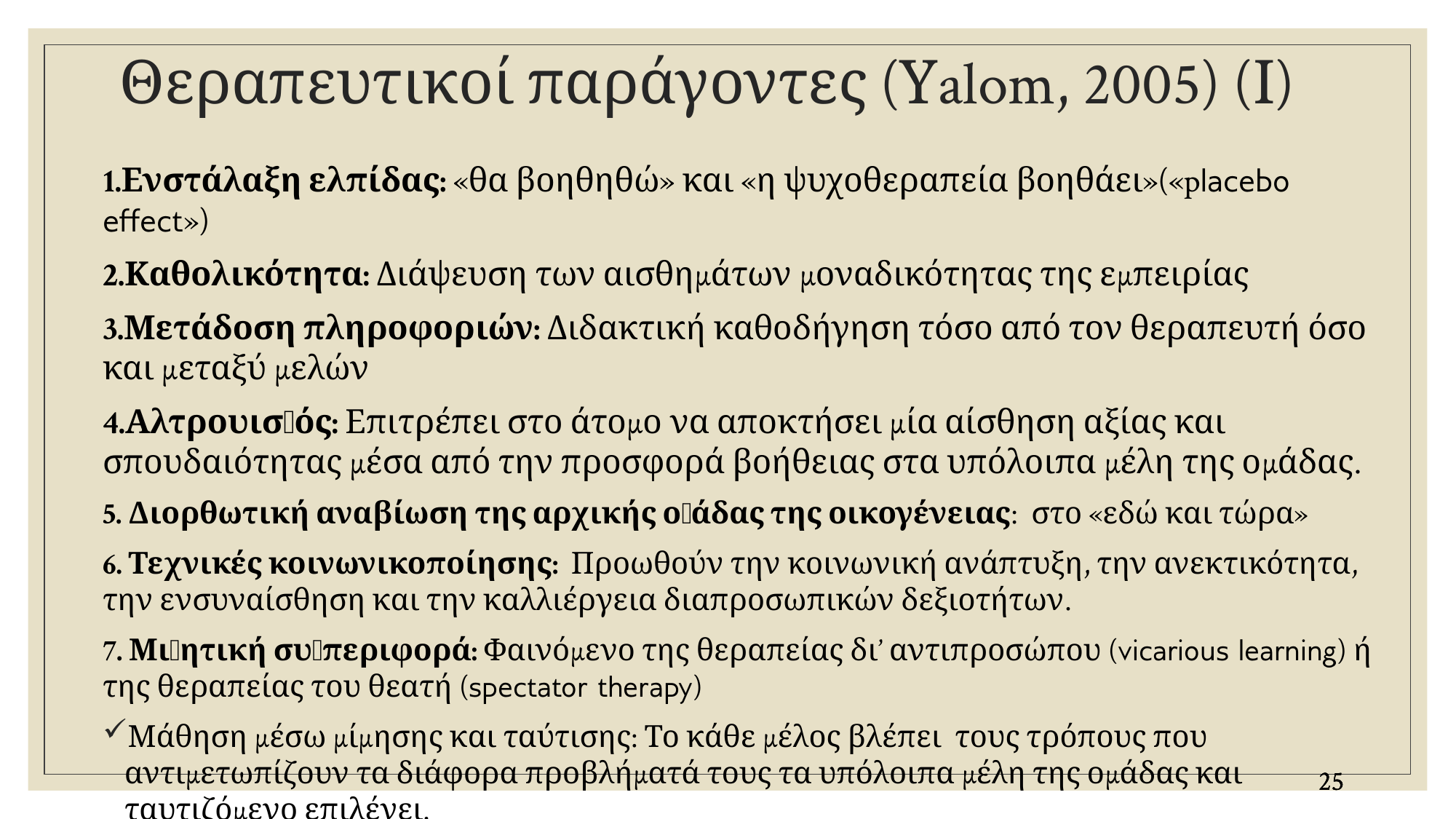

# Θεραπευτικοί παράγοντες (Υalom, 2005) (Ι)
1.Ενστάλαξη ελπίδας: «θα βοηθηθώ» και «η ψυχοθεραπεία βοηθάει»(«placebo effect»)
2.Καθολικότητα: Διάψευση των αισθημάτων μοναδικότητας της εμπειρίας
3.Μετάδοση πληροφοριών: Διδακτική καθοδήγηση τόσο από τον θεραπευτή όσο και μεταξύ μελών
4.Αλτρουισμός: Επιτρέπει στο άτομο να αποκτήσει μία αίσθηση αξίας και σπουδαιότητας μέσα από την προσφορά βοήθειας στα υπόλοιπα μέλη της ομάδας.
5. Διορθωτική αναβίωση της αρχικής ομάδας της οικογένειας:  στο «εδώ και τώρα»
6. Τεχνικές κοινωνικοποίησης:  Προωθούν την κοινωνική ανάπτυξη, την ανεκτικότητα, την ενσυναίσθηση και την καλλιέργεια διαπροσωπικών δεξιοτήτων.
7. Μιμητική συμπεριφορά: Φαινόμενο της θεραπείας δι’ αντιπροσώπου (vicarious learning) ή της θεραπείας του θεατή (spectator therapy)
Μάθηση μέσω μίμησης και ταύτισης: Το κάθε μέλος βλέπει  τους τρόπους που αντιμετωπίζουν τα διάφορα προβλήματά τους τα υπόλοιπα μέλη της ομάδας και ταυτιζόμενο επιλέγει.

25
25
25